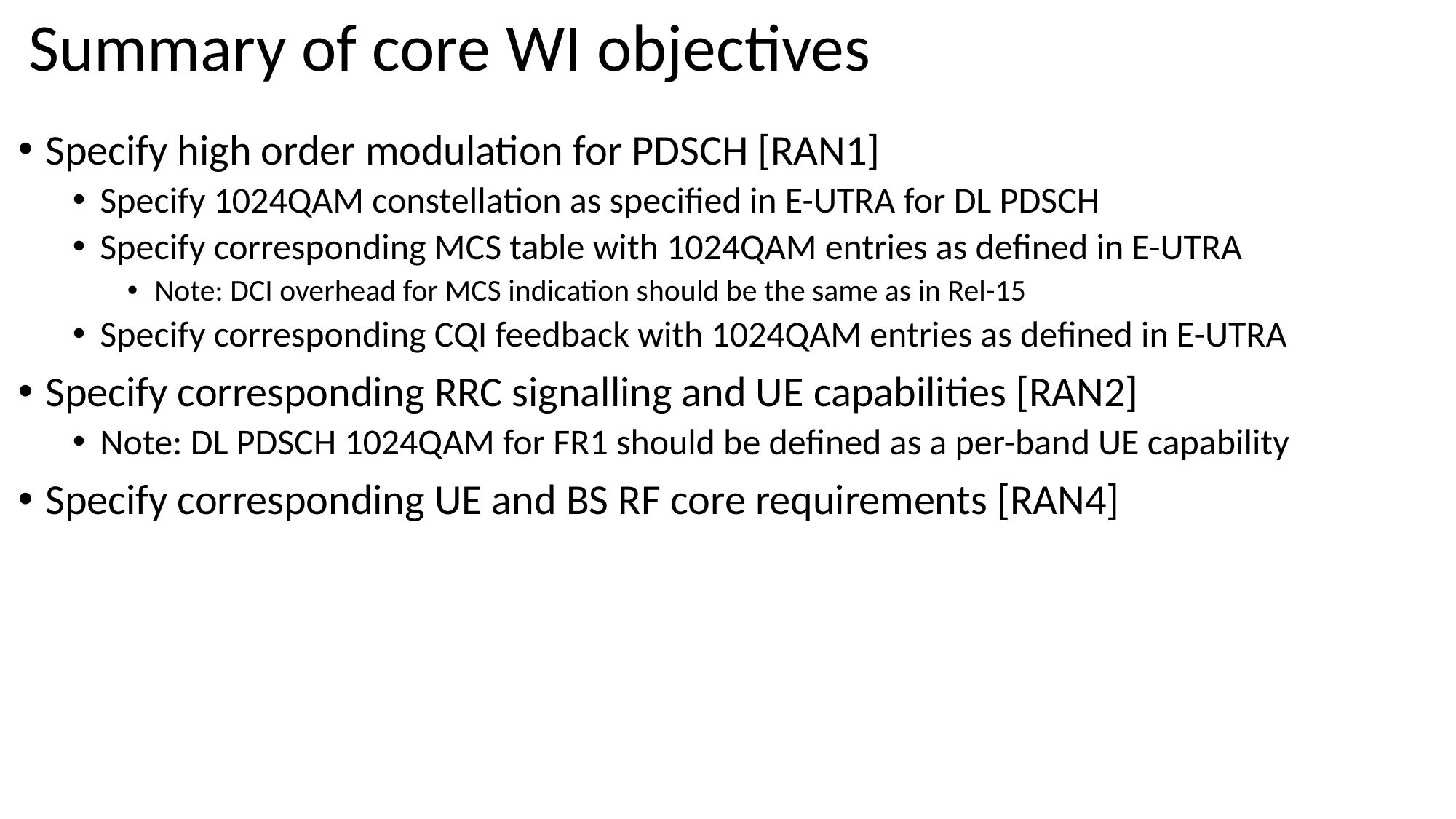

# Summary of core WI objectives
Specify high order modulation for PDSCH [RAN1]
Specify 1024QAM constellation as specified in E-UTRA for DL PDSCH
Specify corresponding MCS table with 1024QAM entries as defined in E-UTRA
Note: DCI overhead for MCS indication should be the same as in Rel-15
Specify corresponding CQI feedback with 1024QAM entries as defined in E-UTRA
Specify corresponding RRC signalling and UE capabilities [RAN2]
Note: DL PDSCH 1024QAM for FR1 should be defined as a per-band UE capability
Specify corresponding UE and BS RF core requirements [RAN4]